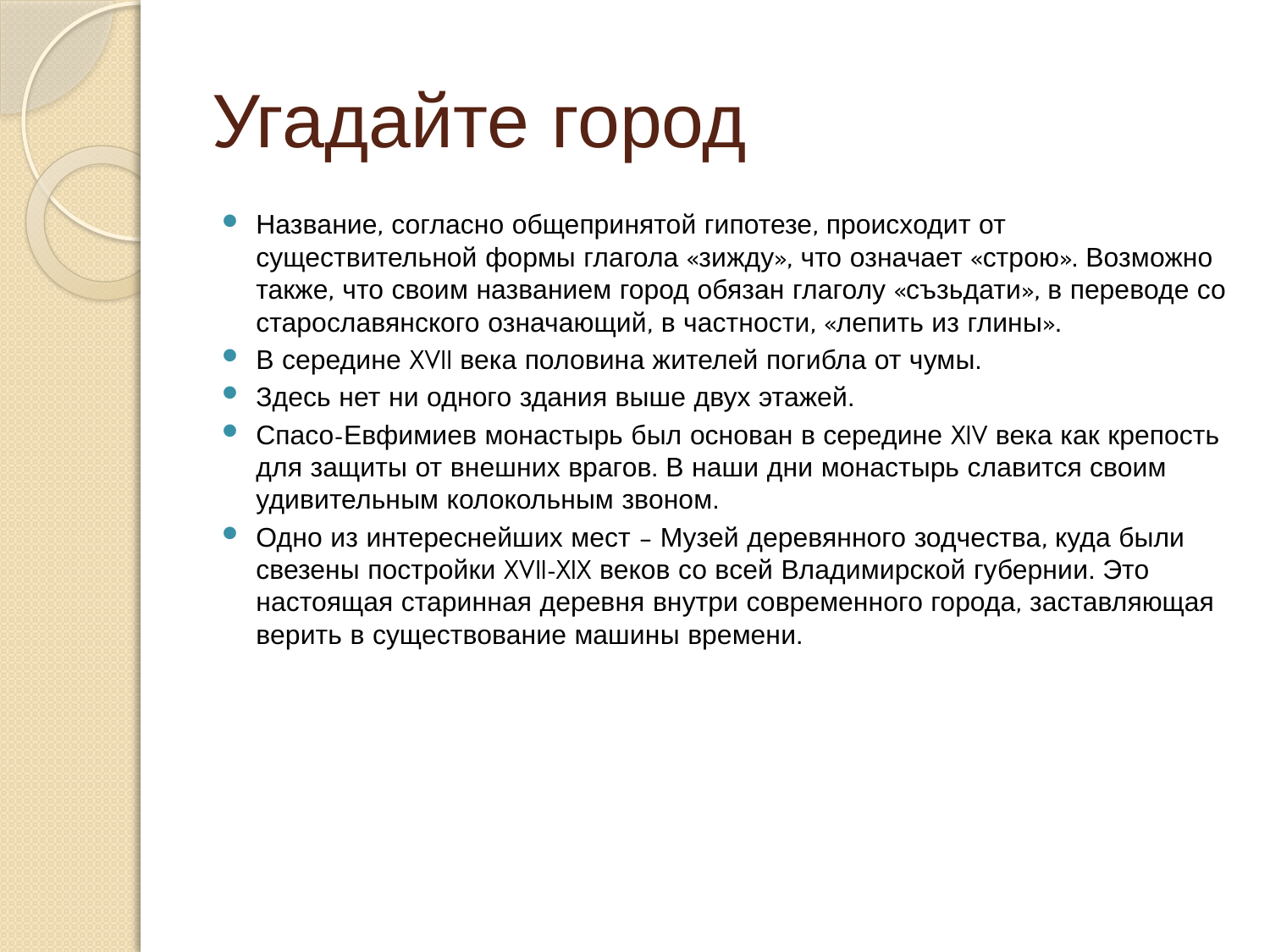

# Угадайте город
Название, согласно общепринятой гипотезе, происходит от существительной формы глагола «зижду», что означает «строю». Возможно также, что своим названием город обязан глаголу «съзьдати», в переводе со старославянского означающий, в частности, «лепить из глины».
В середине XVII века половина жителей погибла от чумы.
Здесь нет ни одного здания выше двух этажей.
Спасо-Евфимиев монастырь был основан в середине XIV века как крепость для защиты от внешних врагов. В наши дни монастырь славится своим удивительным колокольным звоном.
Одно из интереснейших мест – Музей деревянного зодчества, куда были свезены постройки XVII-XIX веков со всей Владимирской губернии. Это настоящая старинная деревня внутри современного города, заставляющая верить в существование машины времени.